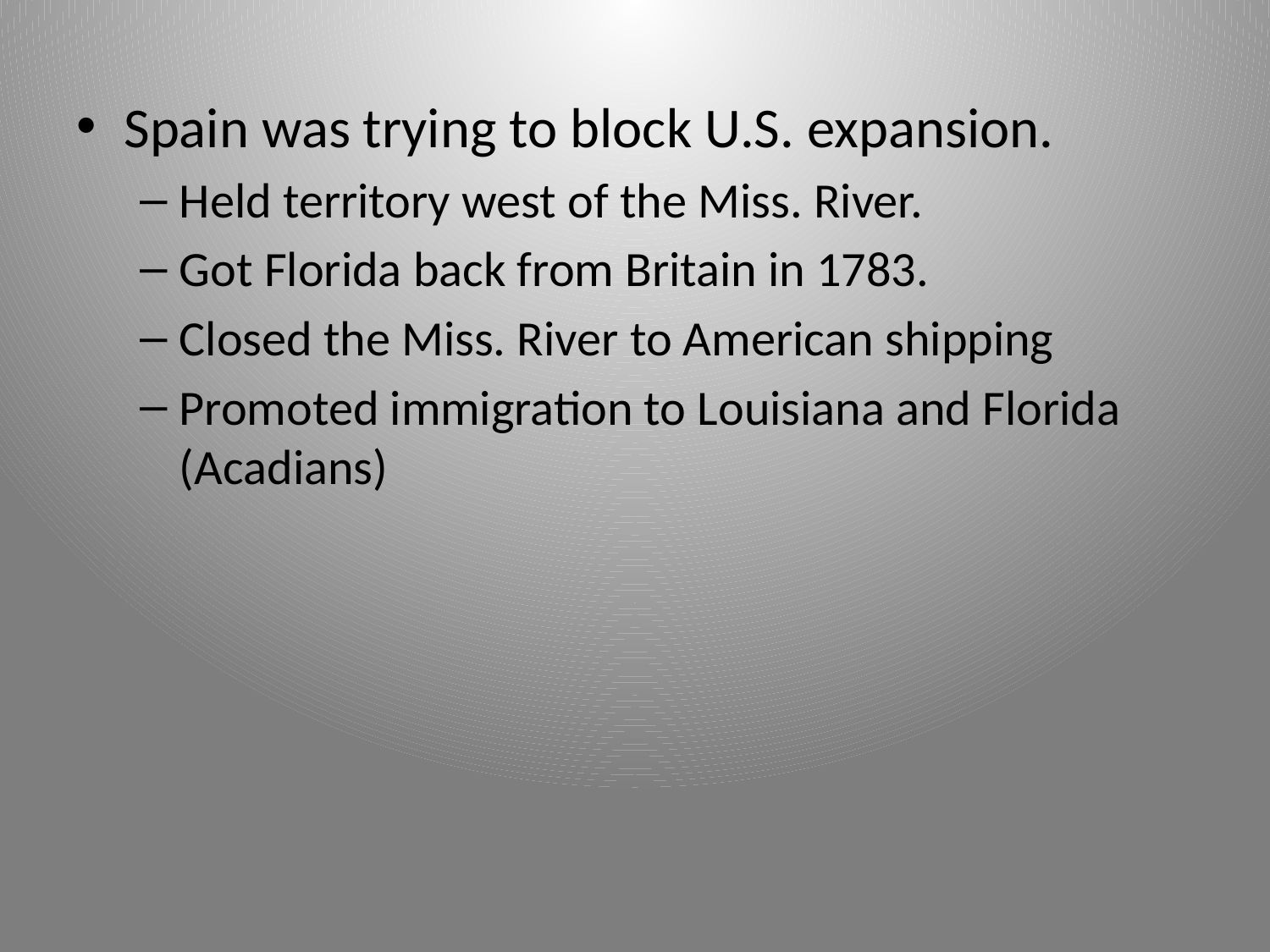

Spain was trying to block U.S. expansion.
Held territory west of the Miss. River.
Got Florida back from Britain in 1783.
Closed the Miss. River to American shipping
Promoted immigration to Louisiana and Florida (Acadians)